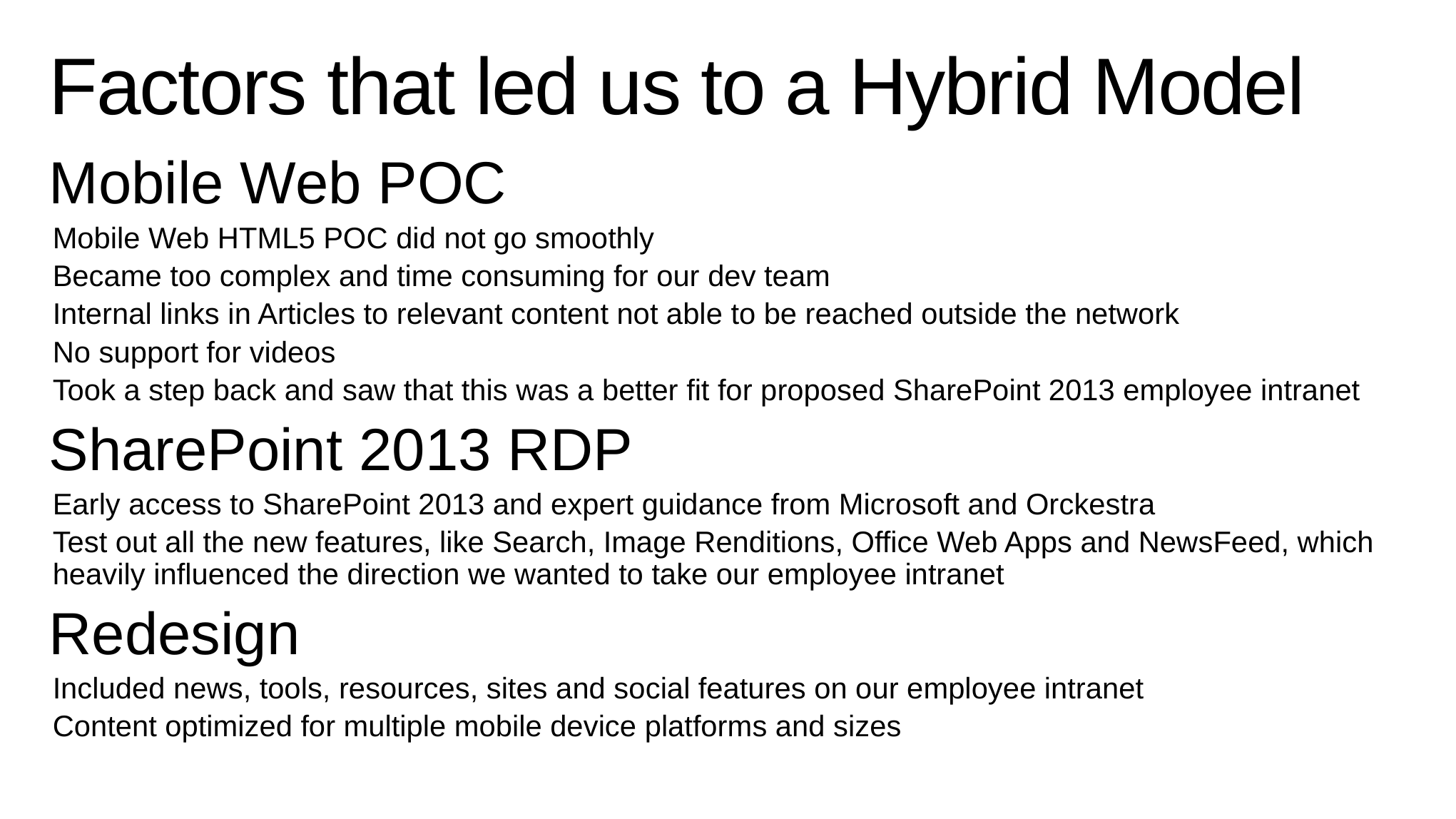

# Factors that led us to a Hybrid Model
Mobile Web POC
Mobile Web HTML5 POC did not go smoothly
Became too complex and time consuming for our dev team
Internal links in Articles to relevant content not able to be reached outside the network
No support for videos
Took a step back and saw that this was a better fit for proposed SharePoint 2013 employee intranet
SharePoint 2013 RDP
Early access to SharePoint 2013 and expert guidance from Microsoft and Orckestra
Test out all the new features, like Search, Image Renditions, Office Web Apps and NewsFeed, which heavily influenced the direction we wanted to take our employee intranet
Redesign
Included news, tools, resources, sites and social features on our employee intranet
Content optimized for multiple mobile device platforms and sizes